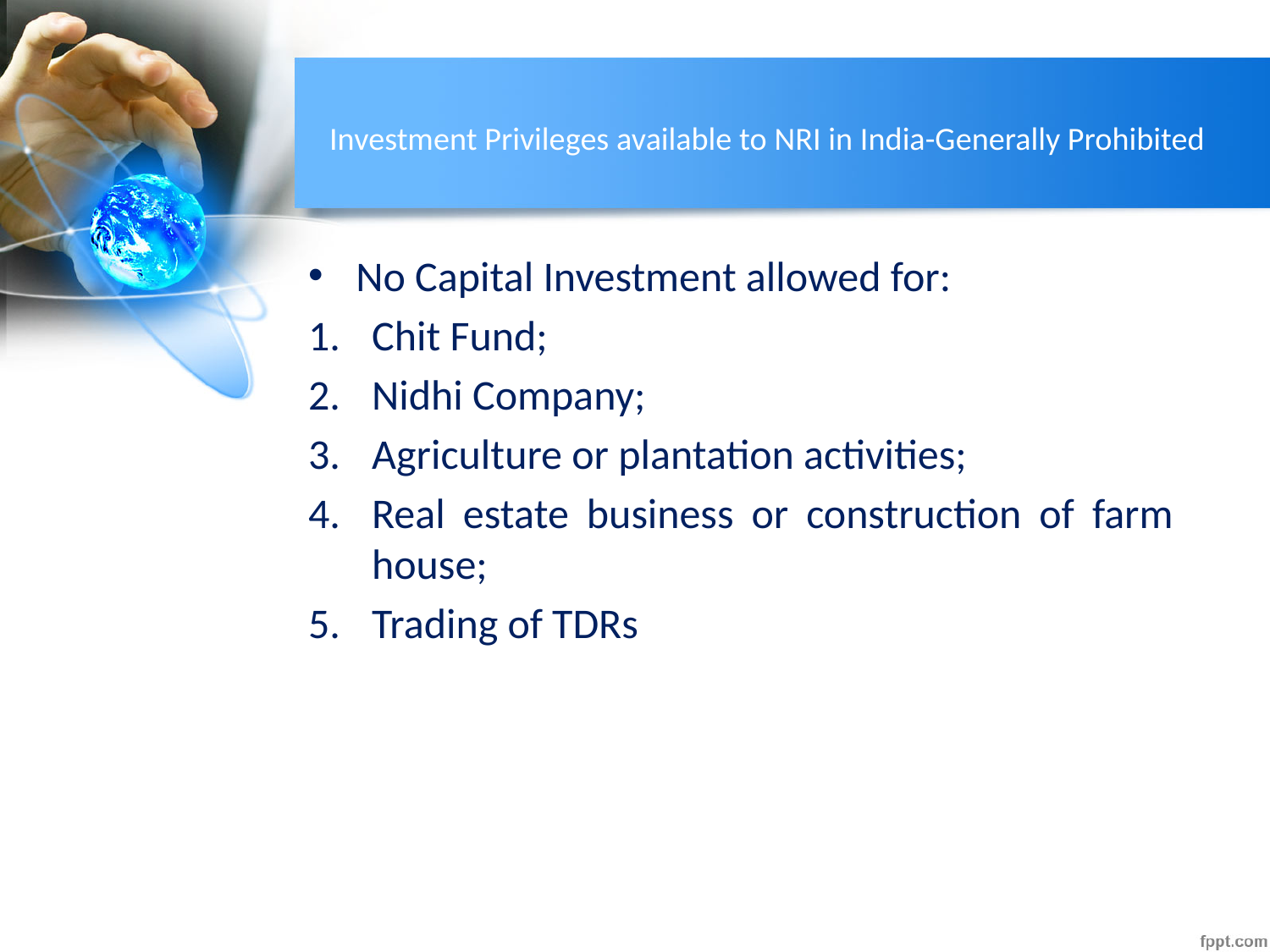

# Investment Privileges available to NRI in India-Generally Prohibited
No Capital Investment allowed for:
Chit Fund;
Nidhi Company;
Agriculture or plantation activities;
Real estate business or construction of farm house;
Trading of TDRs